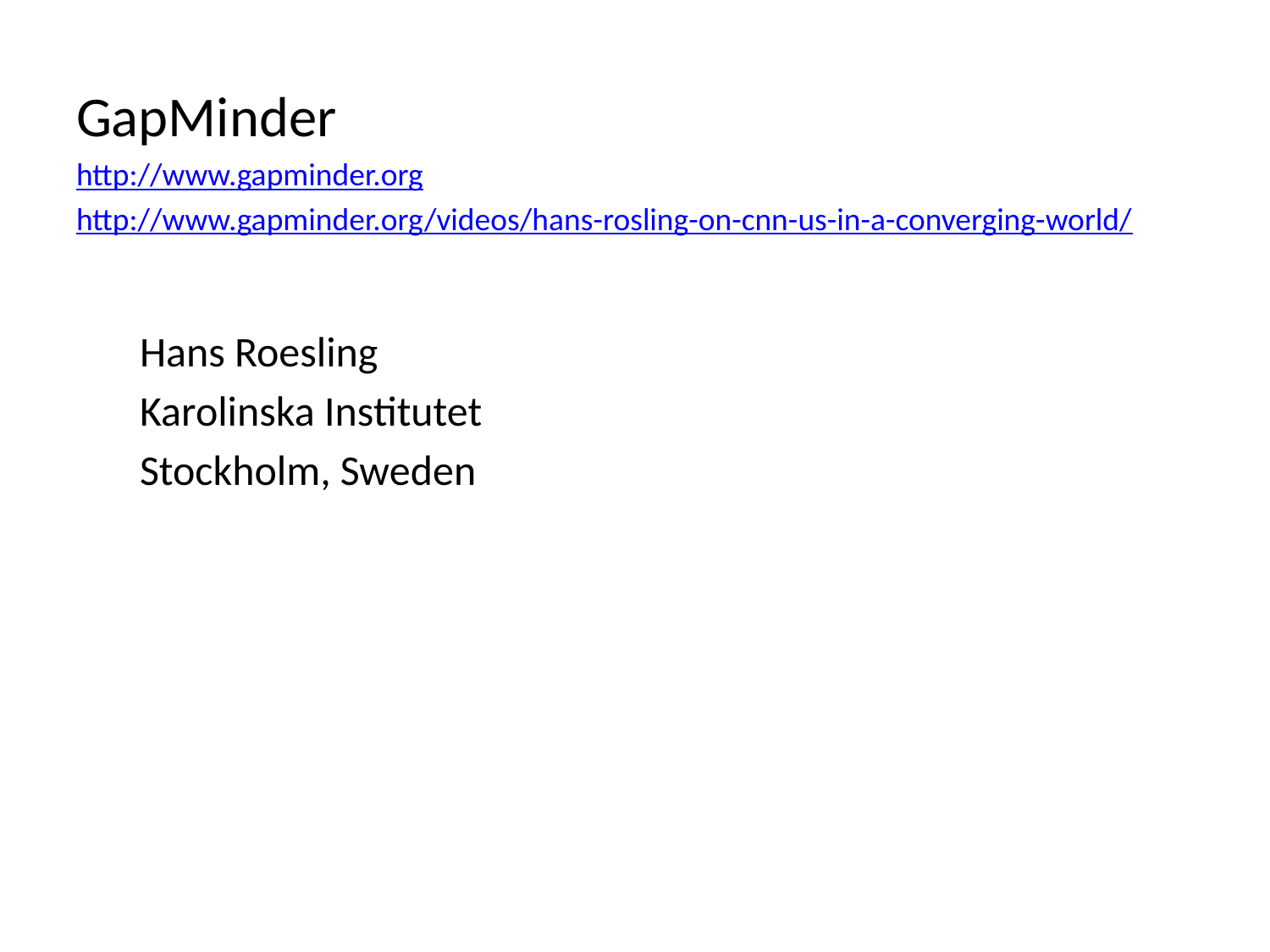

GapMinder
http://www.gapminder.org
http://www.gapminder.org/videos/hans-rosling-on-cnn-us-in-a-converging-world/

Hans Roesling
Karolinska Institutet
Stockholm, Sweden